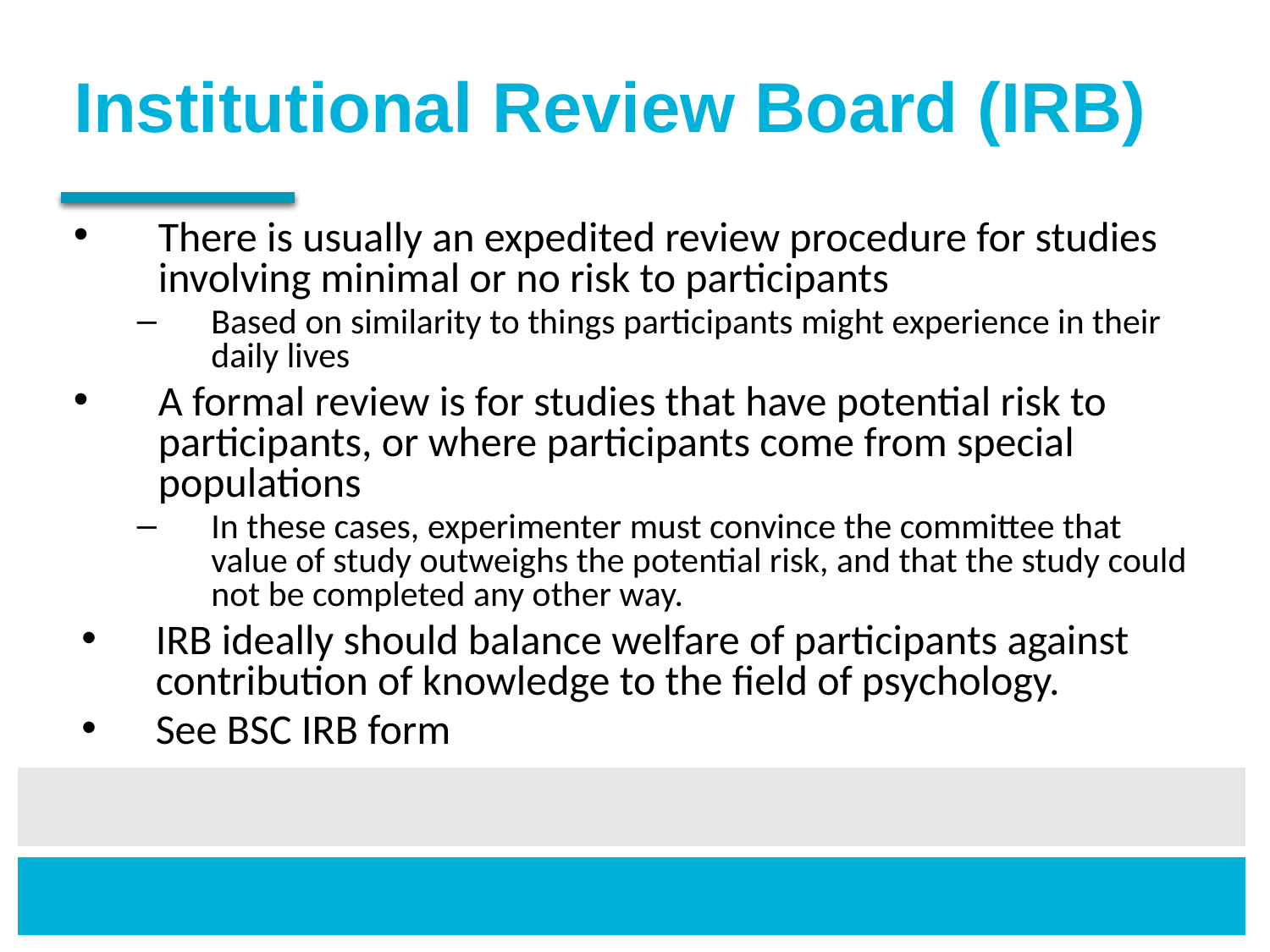

# Institutional Review Board (IRB)
There is usually an expedited review procedure for studies involving minimal or no risk to participants
Based on similarity to things participants might experience in their daily lives
A formal review is for studies that have potential risk to participants, or where participants come from special populations
In these cases, experimenter must convince the committee that value of study outweighs the potential risk, and that the study could not be completed any other way.
IRB ideally should balance welfare of participants against contribution of knowledge to the field of psychology.
See BSC IRB form